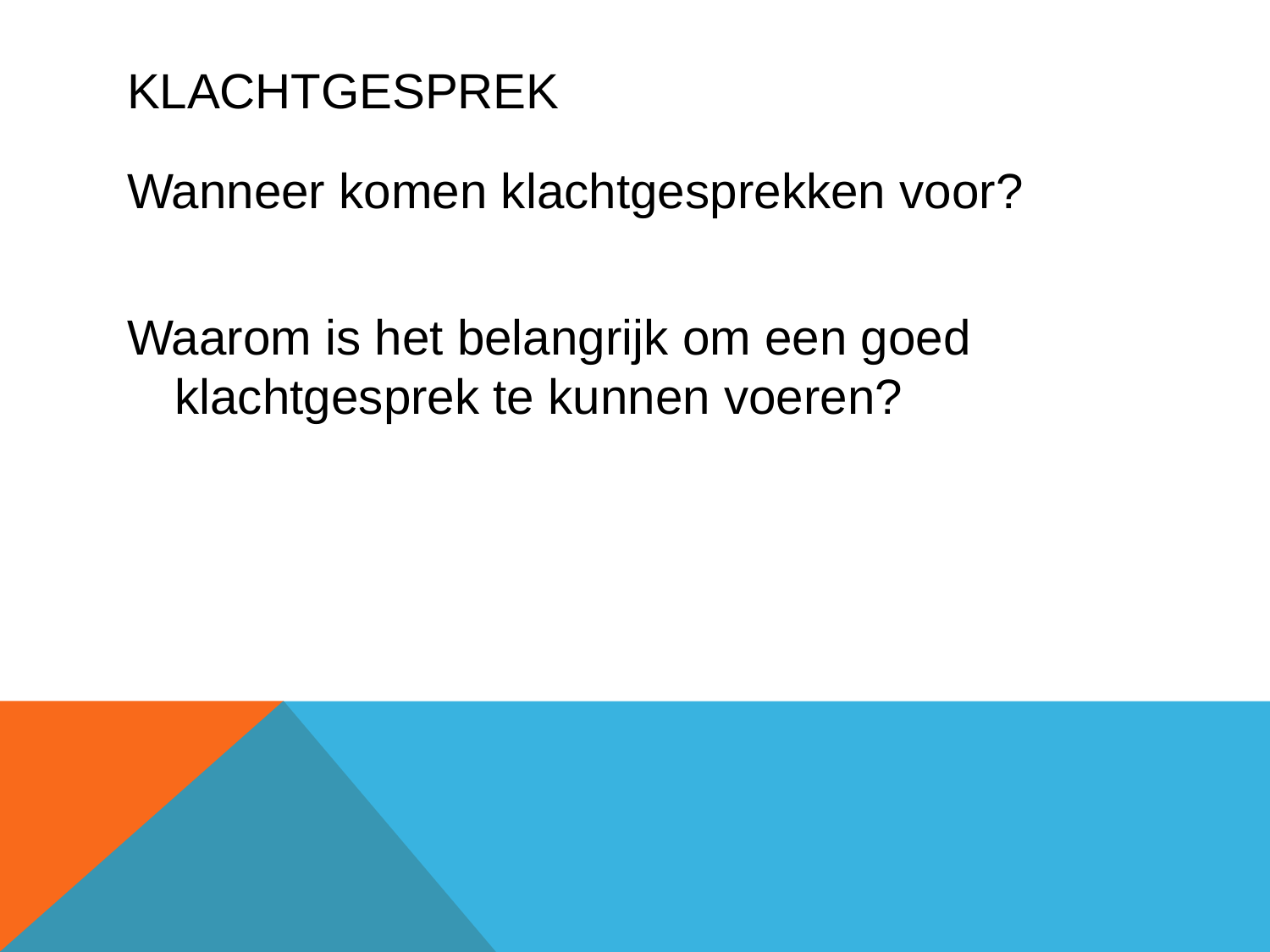

# KLachtgesprek
Wanneer komen klachtgesprekken voor?

Waarom is het belangrijk om een goed klachtgesprek te kunnen voeren?